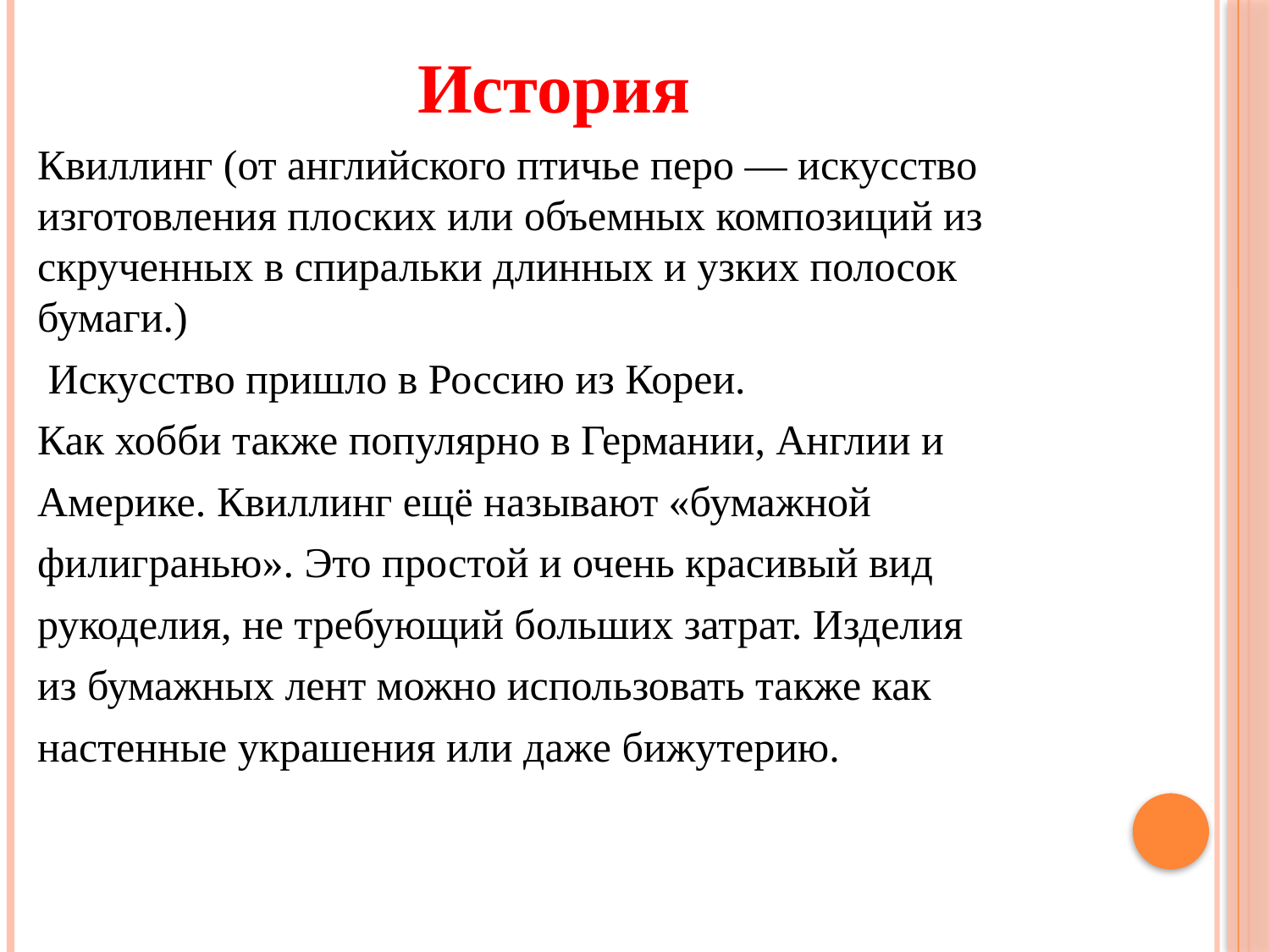

История
Квиллинг (от английского птичье перо — искусство изготовления плоских или объемных композиций из скрученных в спиральки длинных и узких полосок бумаги.)
 Искусство пришло в Россию из Кореи.
Как хобби также популярно в Германии, Англии и
Америке. Квиллинг ещё называют «бумажной
филигранью». Это простой и очень красивый вид
рукоделия, не требующий больших затрат. Изделия
из бумажных лент можно использовать также как
настенные украшения или даже бижутерию.